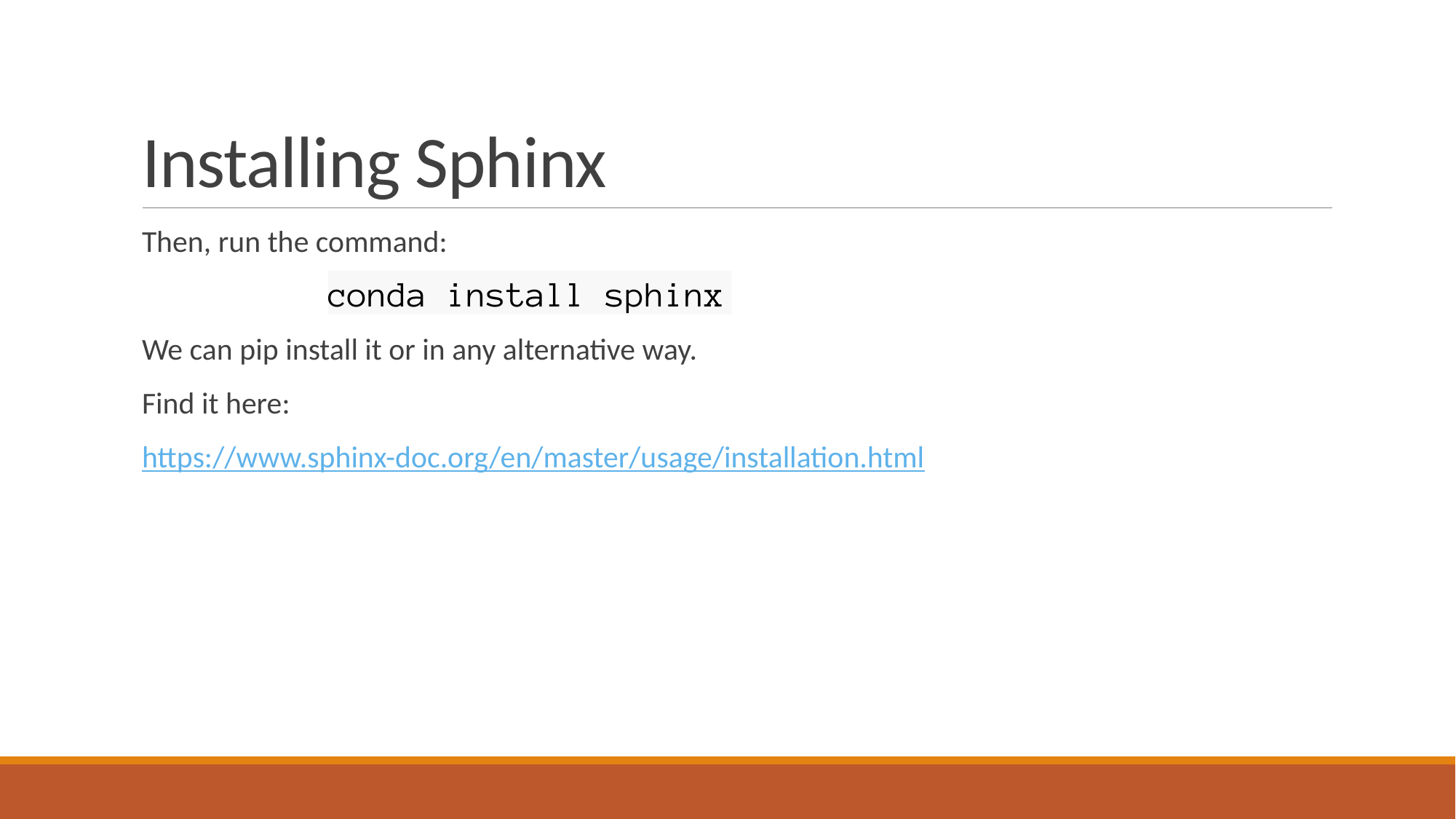

# Installing Sphinx
Then, run the command:

We can pip install it or in any alternative way.
Find it here:
https://www.sphinx-doc.org/en/master/usage/installation.html

conda install sphinx